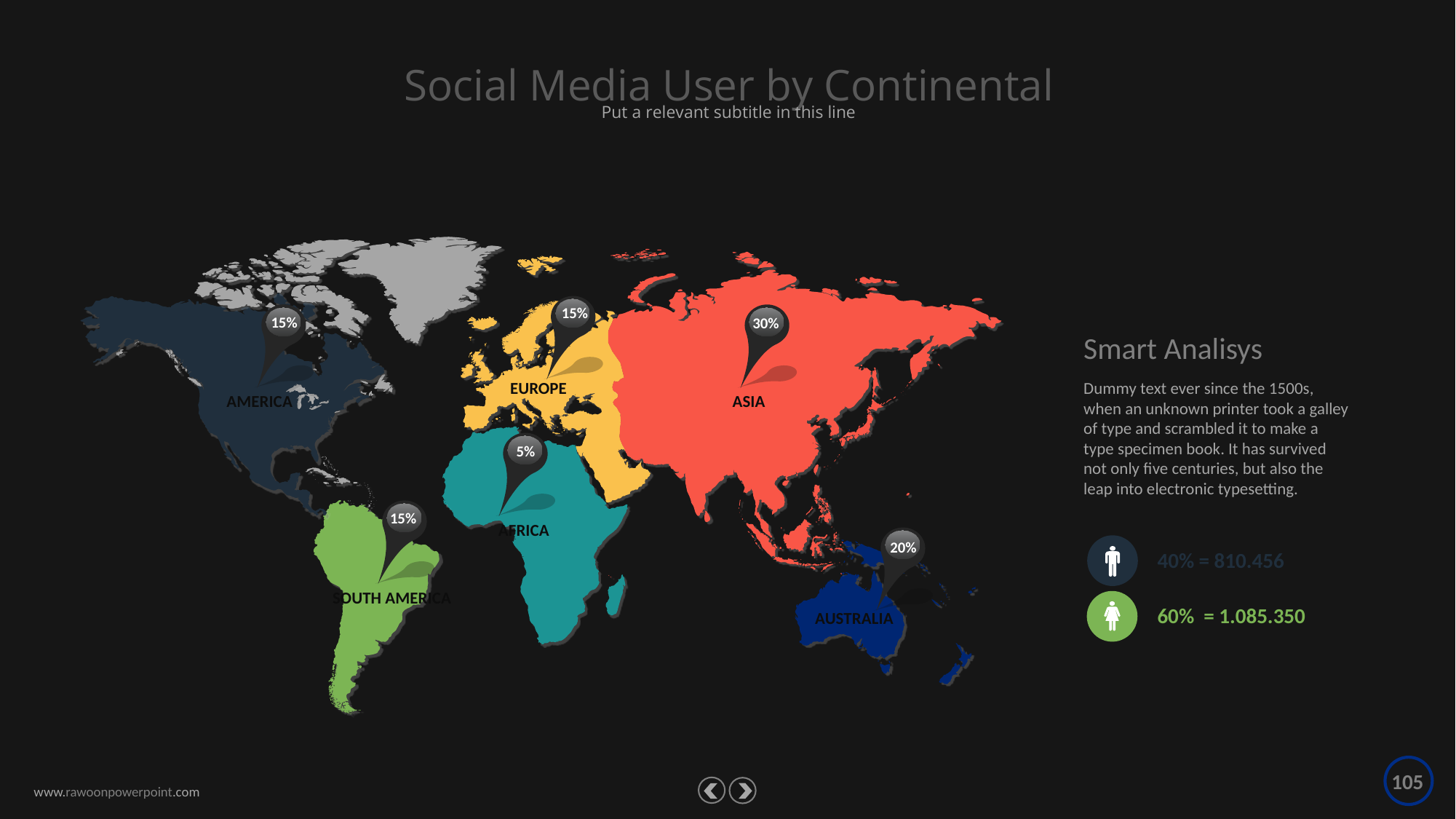

Social Media User by Continental
Put a relevant subtitle in this line

15%
EUROPE

15%
AMERICA

30%
ASIA
Smart Analisys
Dummy text ever since the 1500s, when an unknown printer took a galley of type and scrambled it to make a type specimen book. It has survived not only five centuries, but also the leap into electronic typesetting.

5%
AFRICA

15%
SOUTH AMERICA

20%
AUSTRALIA

40% = 810.456

60%  = 1.085.350
105